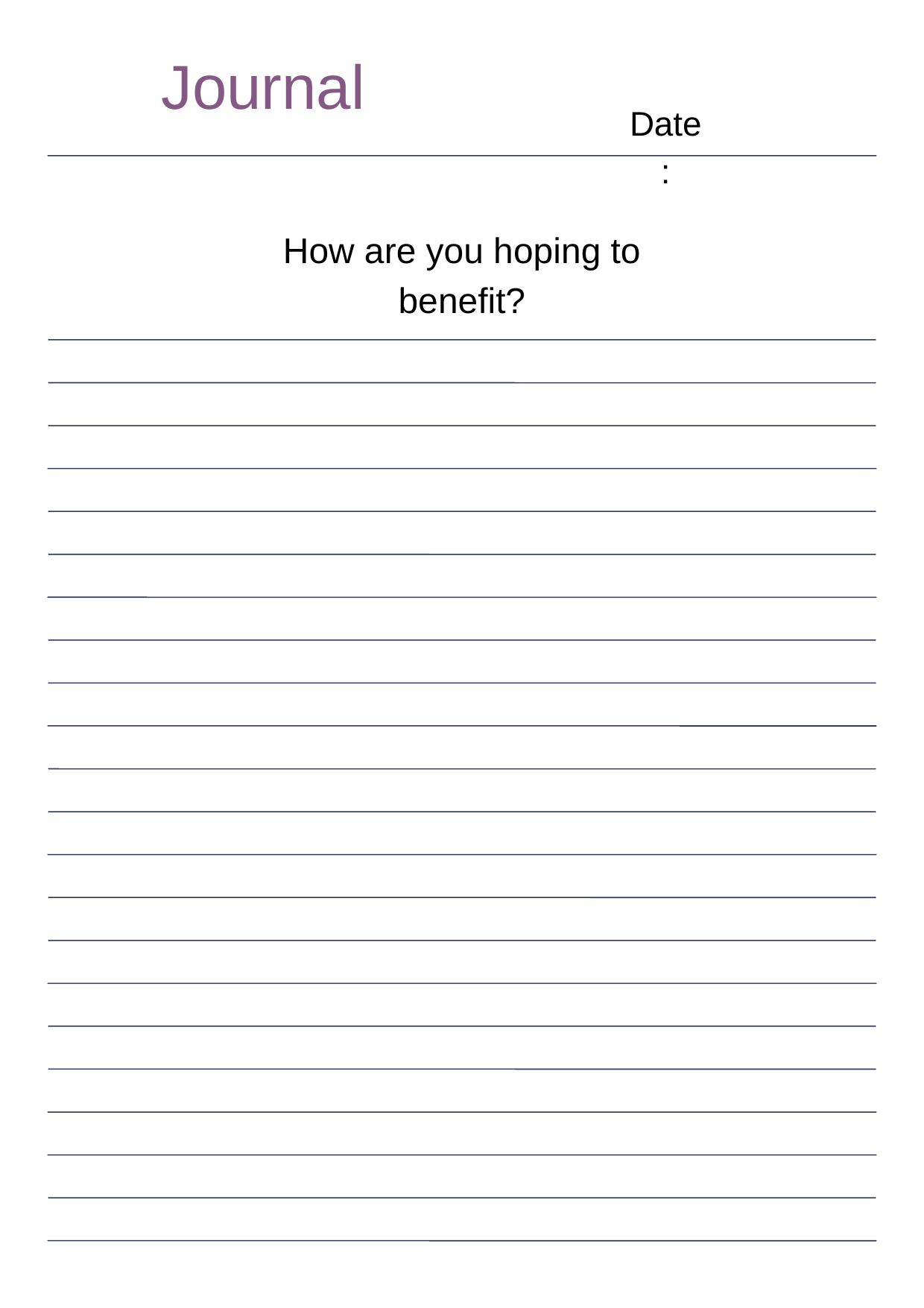

Journal
Date:

How are you hoping to benefit?